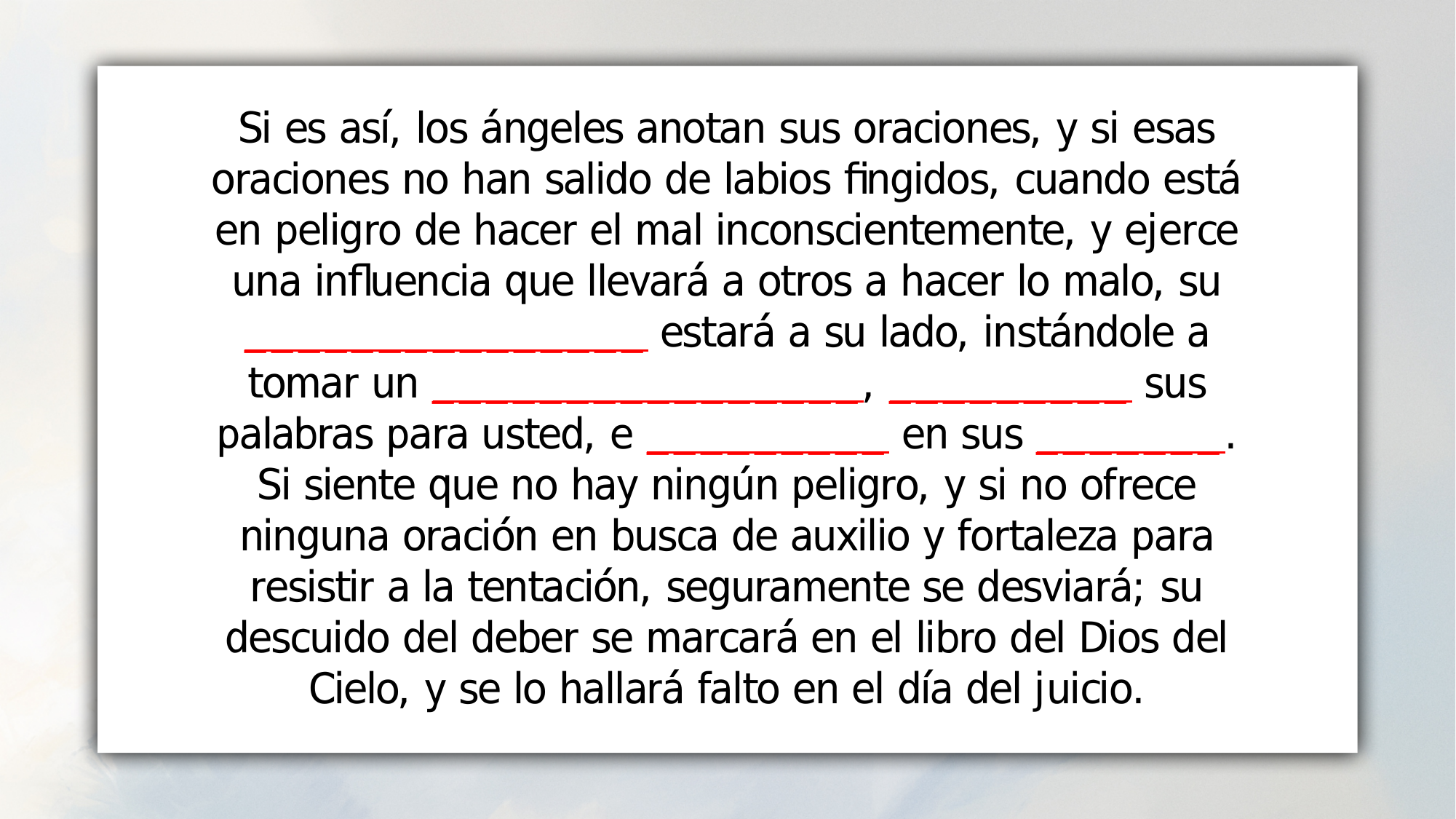

Si es así, los ángeles anotan sus oraciones, y si esas oraciones no han salido de labios fingidos, cuando está en peligro de hacer el mal inconscientemente, y ejerce una influencia que llevará a otros a hacer lo malo, su _______________ estará a su lado, instándole a tomar un ________________, _________ sus palabras para usted, e _________ en sus _______. Si siente que no hay ningún peligro, y si no ofrece ninguna oración en busca de auxilio y fortaleza para resistir a la tentación, seguramente se desviará; su descuido del deber se marcará en el libro del Dios del Cielo, y se lo hallará falto en el día del juicio.